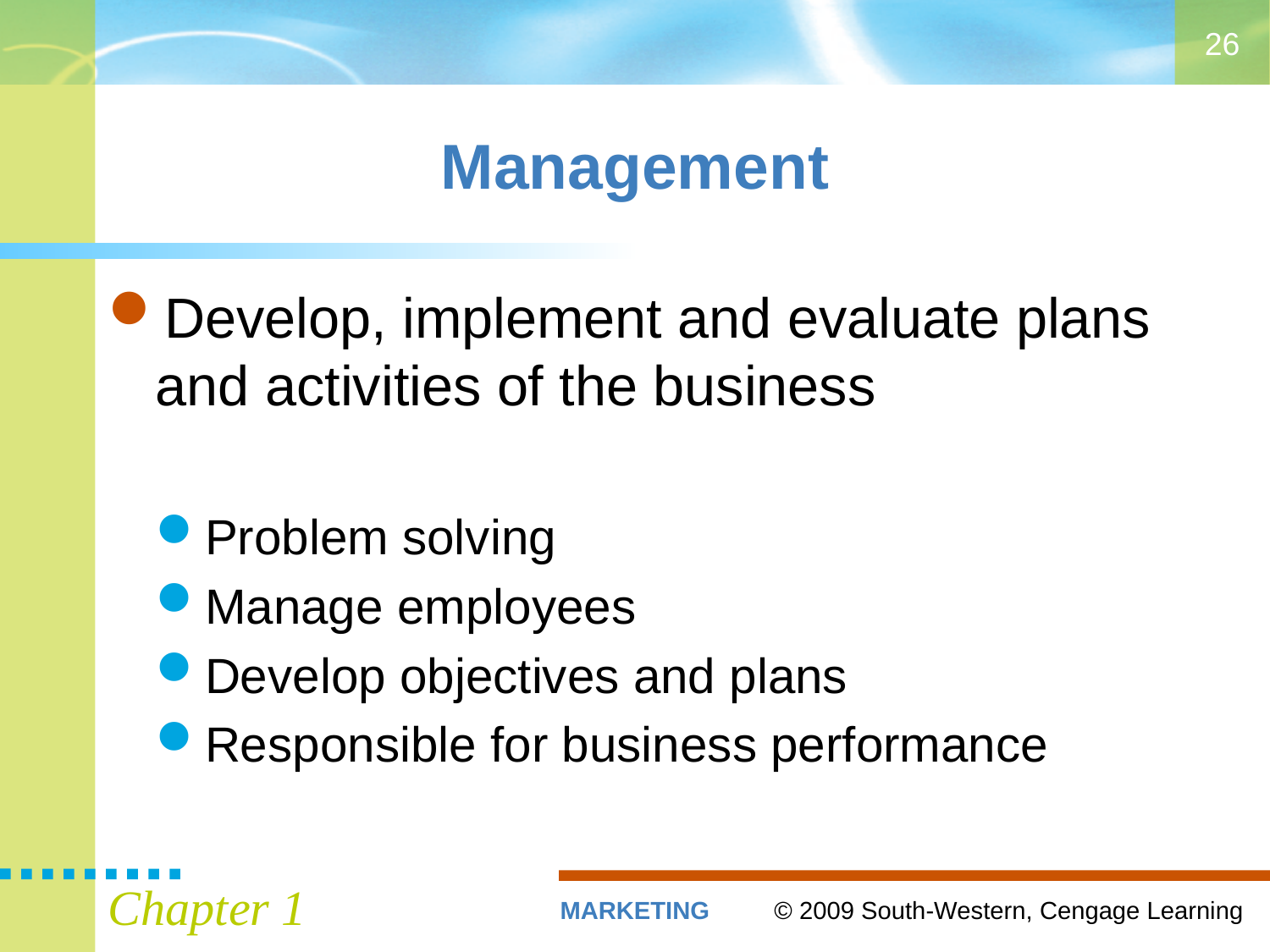

26
# Management
Develop, implement and evaluate plans and activities of the business

Problem solving
Manage employees
Develop objectives and plans
Responsible for business performance
Chapter 1